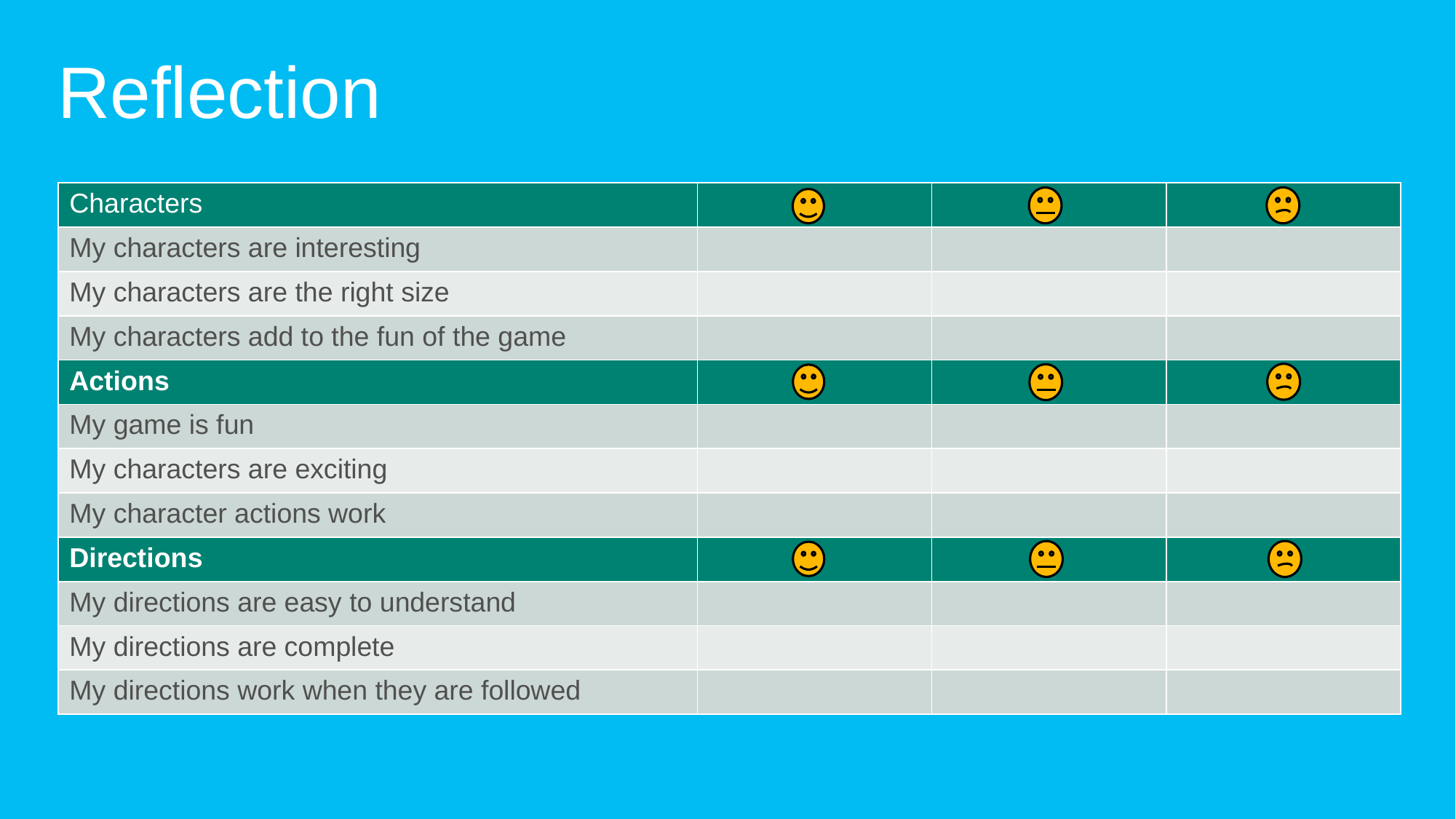

# Reflection
| Characters |  |  |  |
| --- | --- | --- | --- |
| My characters are interesting |  |  |  |
| My characters are the right size |  |  |  |
| My characters add to the fun of the game |  |  |  |
| Actions |  |  |  |
| My game is fun |  |  |  |
| My characters are exciting |  |  |  |
| My character actions work |  |  |  |
| Directions |  |  |  |
| My directions are easy to understand |  |  |  |
| My directions are complete |  |  |  |
| My directions work when they are followed |  |  |  |